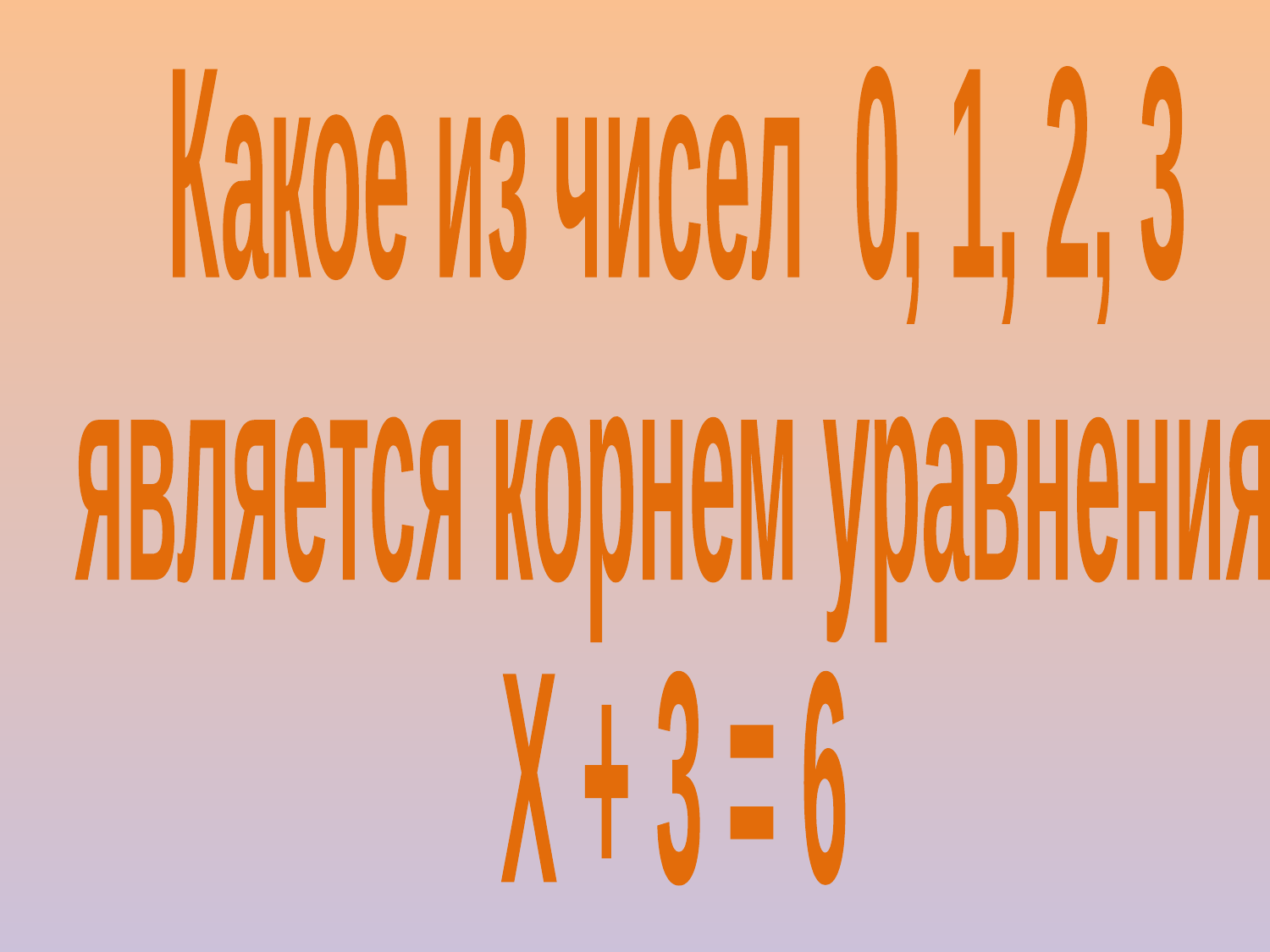

Какое из чисел  0, 1, 2, 3
является корнем уравнения
Х + 3 = 6